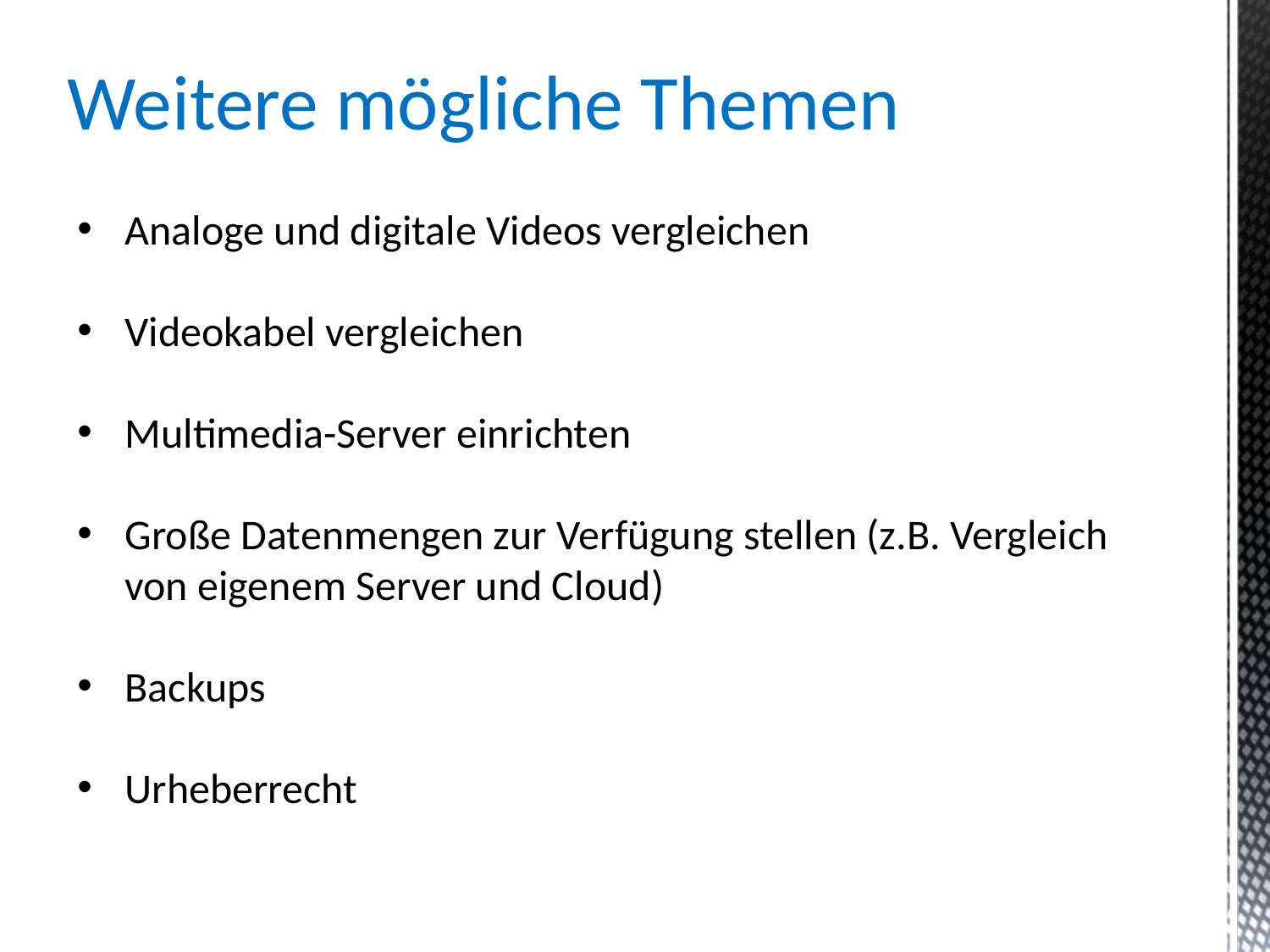

Weitere mögliche Themen
Analoge und digitale Videos vergleichen

Videokabel vergleichen

Multimedia-Server einrichten

Große Datenmengen zur Verfügung stellen (z.B. Vergleich von eigenem Server und Cloud)

Backups

Urheberrecht